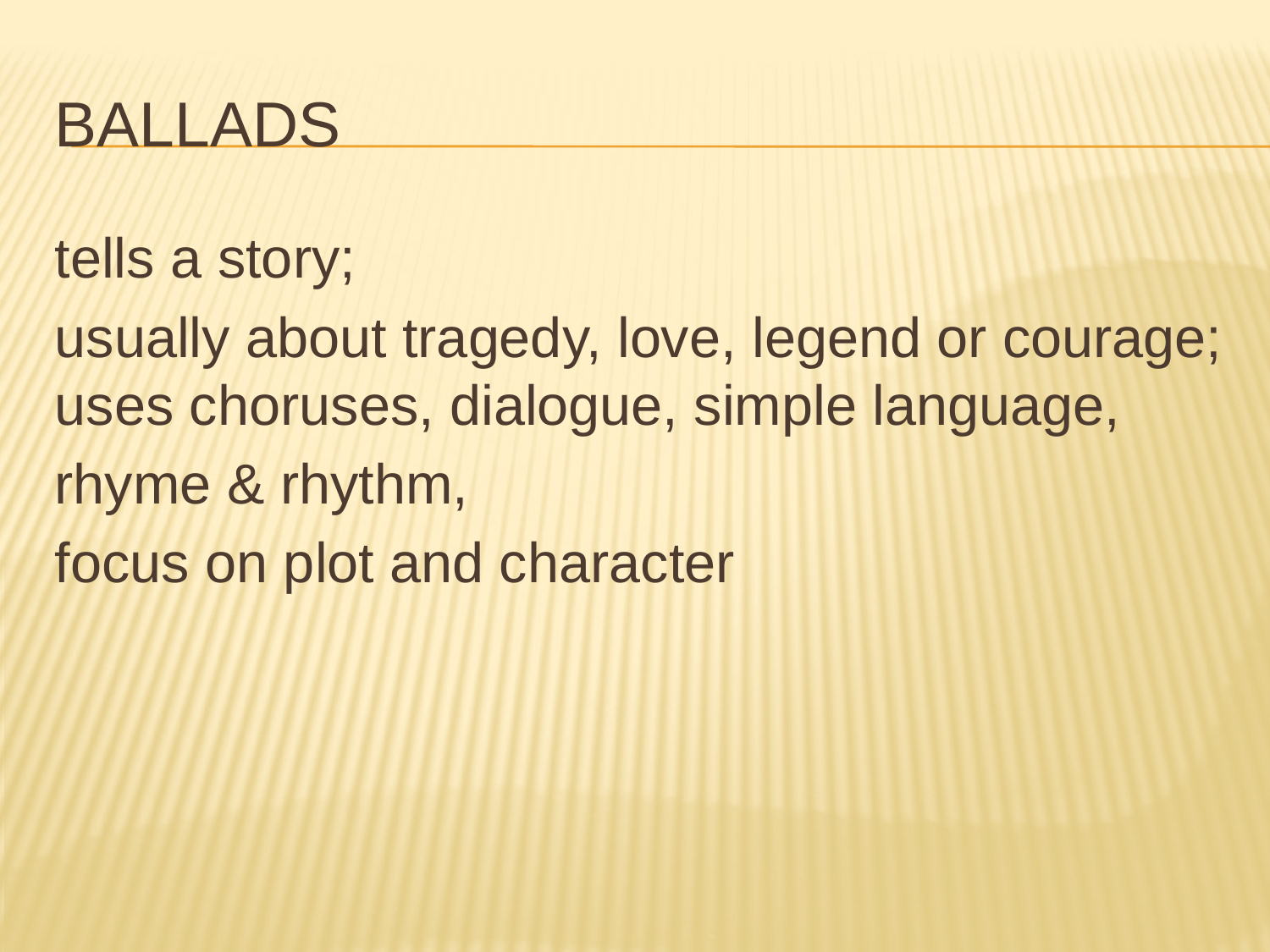

# Ballads
tells a story;
usually about tragedy, love, legend or courage; uses choruses, dialogue, simple language,
rhyme & rhythm,
focus on plot and character